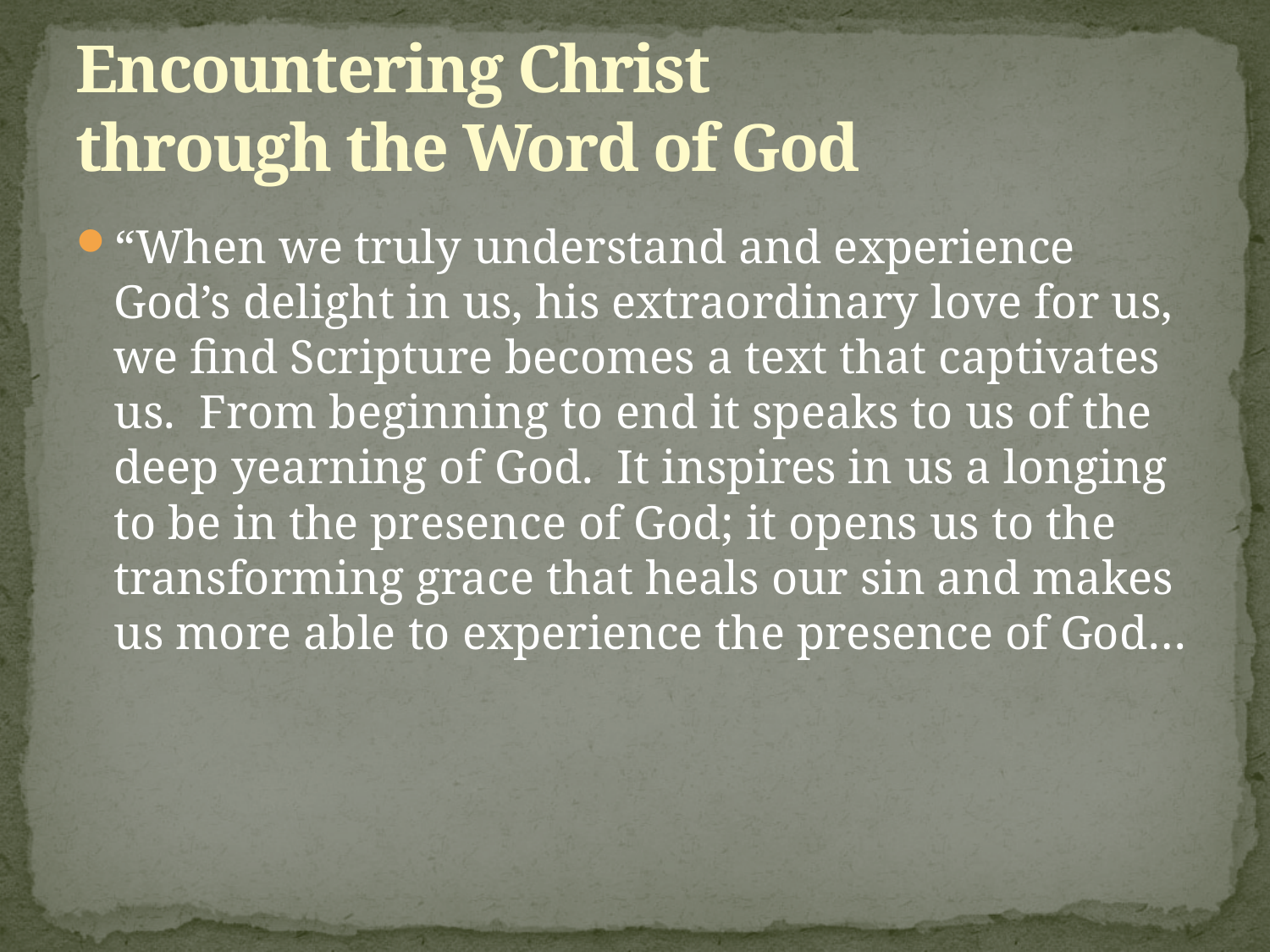

# Encountering Christ through the Word of God
“When we truly understand and experience God’s delight in us, his extraordinary love for us, we find Scripture becomes a text that captivates us.  From beginning to end it speaks to us of the deep yearning of God.  It inspires in us a longing to be in the presence of God; it opens us to the transforming grace that heals our sin and makes us more able to experience the presence of God…